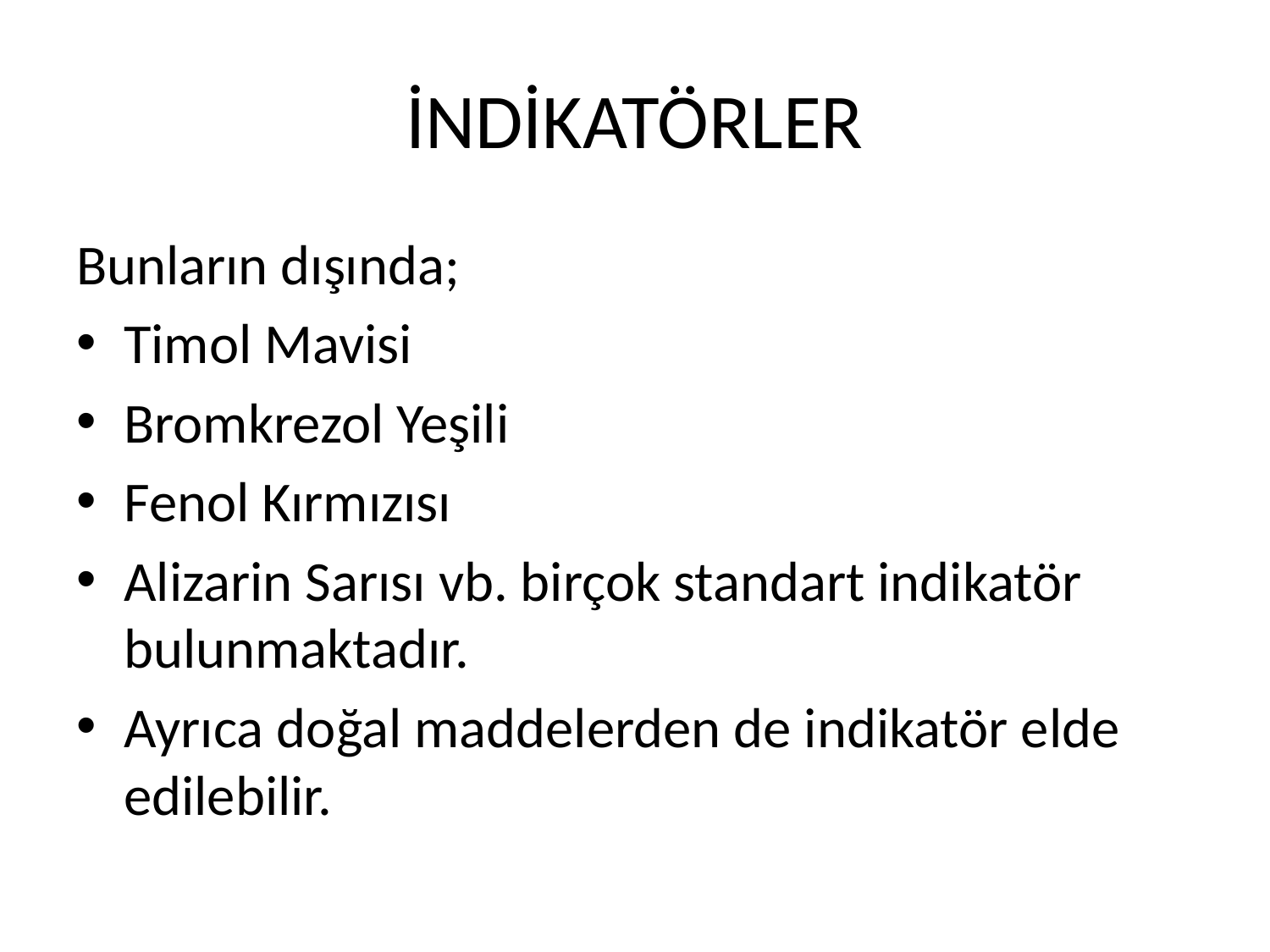

# İNDİKATÖRLER
Bunların dışında;
Timol Mavisi
Bromkrezol Yeşili
Fenol Kırmızısı
Alizarin Sarısı vb. birçok standart indikatör bulunmaktadır.
Ayrıca doğal maddelerden de indikatör elde edilebilir.